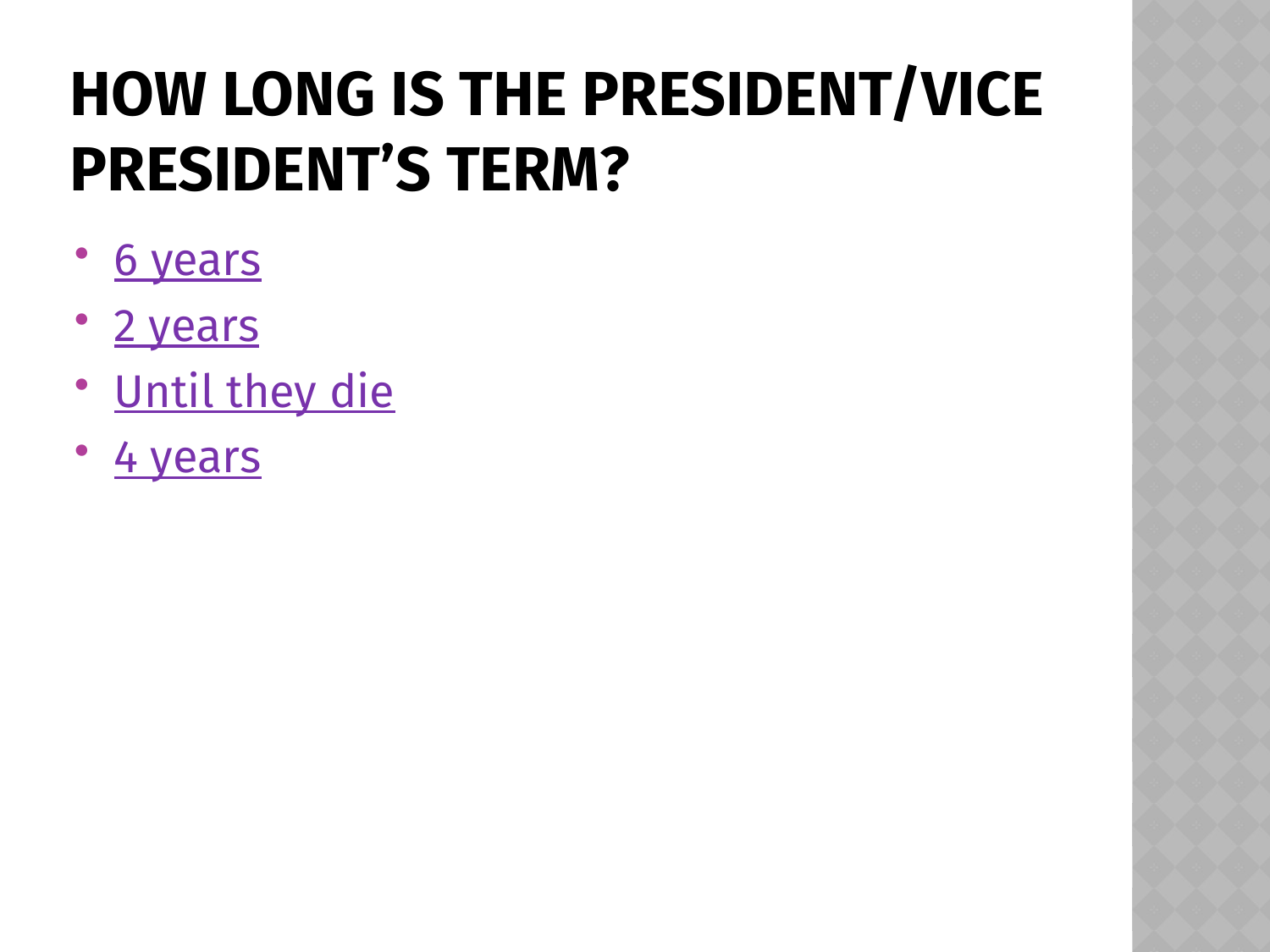

# How long is the president/vice president’s term?
6 years
2 years
Until they die
4 years